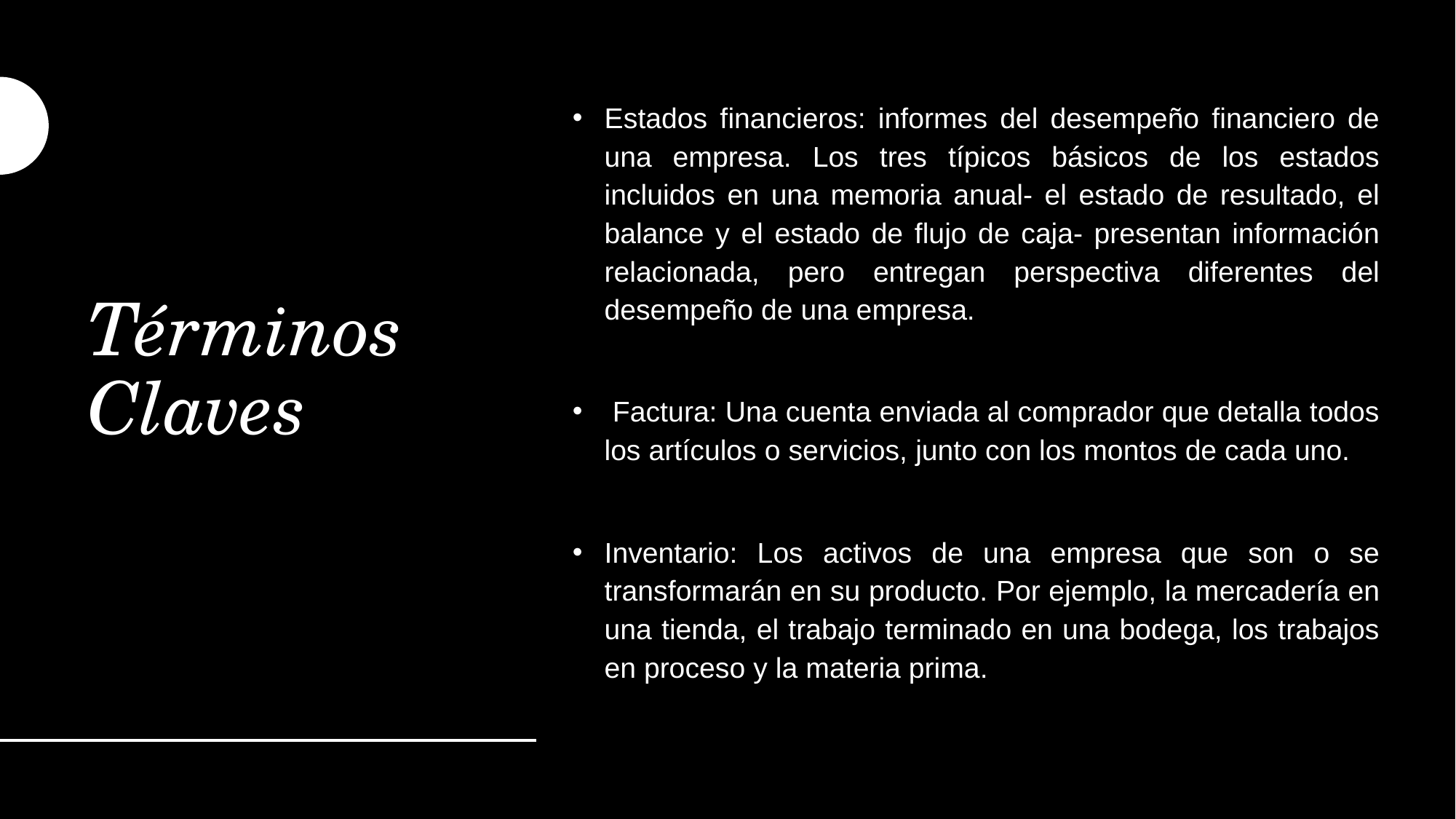

# Términos Claves
Estados financieros: informes del desempeño financiero de una empresa. Los tres típicos básicos de los estados incluidos en una memoria anual- el estado de resultado, el balance y el estado de flujo de caja- presentan información relacionada, pero entregan perspectiva diferentes del desempeño de una empresa.

 Factura: Una cuenta enviada al comprador que detalla todos los artículos o servicios, junto con los montos de cada uno.

Inventario: Los activos de una empresa que son o se transformarán en su producto. Por ejemplo, la mercadería en una tienda, el trabajo terminado en una bodega, los trabajos en proceso y la materia prima.